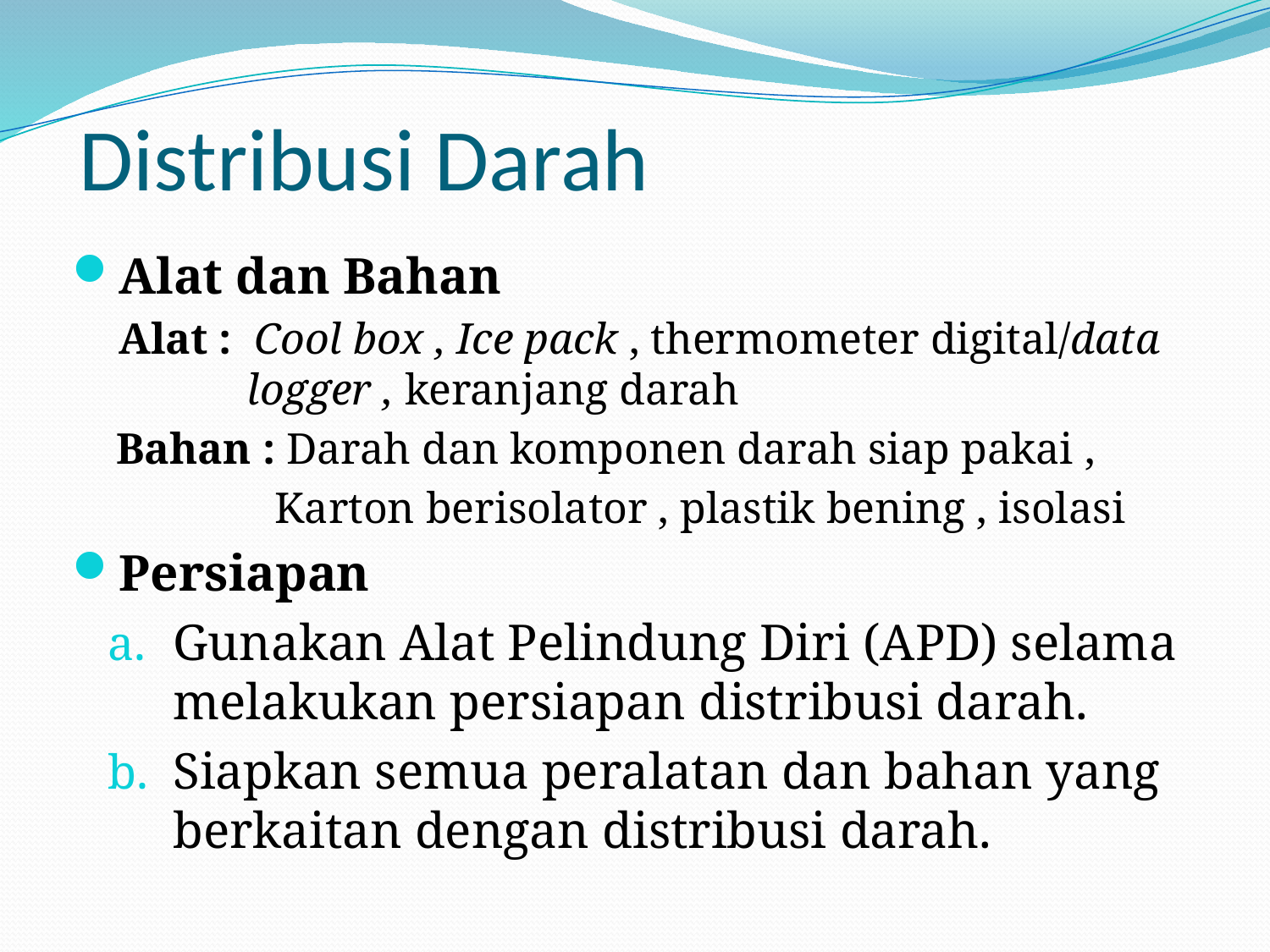

# Distribusi Darah
Alat dan Bahan
 Alat :  Cool box , Ice pack , thermometer digital/data logger , keranjang darah
    Bahan : Darah dan komponen darah siap pakai ,
          Karton berisolator , plastik bening , isolasi
Persiapan
Gunakan Alat Pelindung Diri (APD) selama melakukan persiapan distribusi darah.
Siapkan semua peralatan dan bahan yang berkaitan dengan distribusi darah.